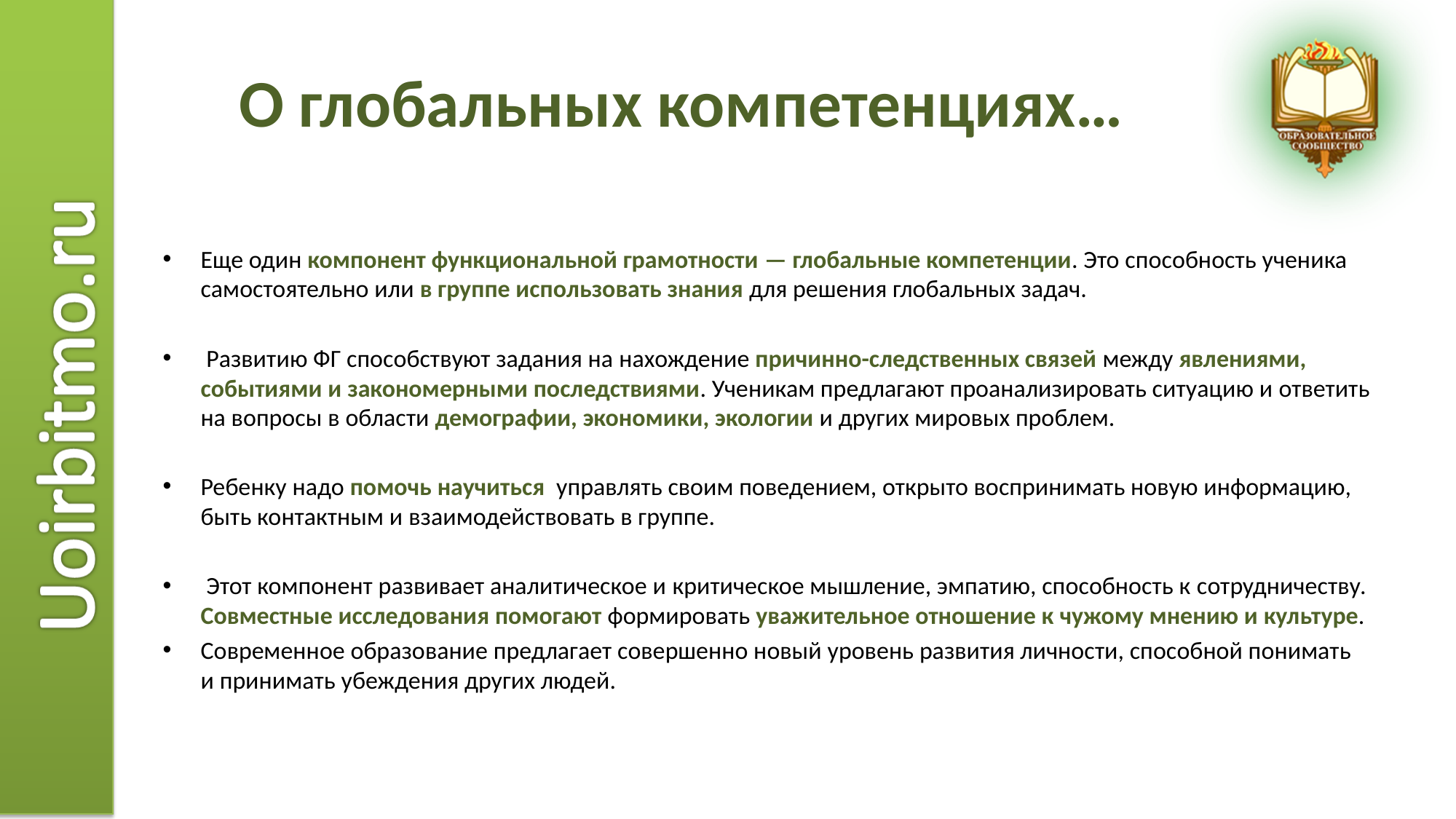

# О глобальных компетенциях…

Еще один компонент функциональной грамотности — глобальные компетенции. Это способность ученика самостоятельно или в группе использовать знания для решения глобальных задач.

 Развитию ФГ способствуют задания на нахождение причинно-следственных связей между явлениями, событиями и закономерными последствиями. Ученикам предлагают проанализировать ситуацию и ответить на вопросы в области демографии, экономики, экологии и других мировых проблем.

Ребенку надо помочь научиться  управлять своим поведением, открыто воспринимать новую информацию, быть контактным и взаимодействовать в группе.

 Этот компонент развивает аналитическое и критическое мышление, эмпатию, способность к сотрудничеству. Совместные исследования помогают формировать уважительное отношение к чужому мнению и культуре.
Современное образование предлагает совершенно новый уровень развития личности, способной понимать и принимать убеждения других людей.